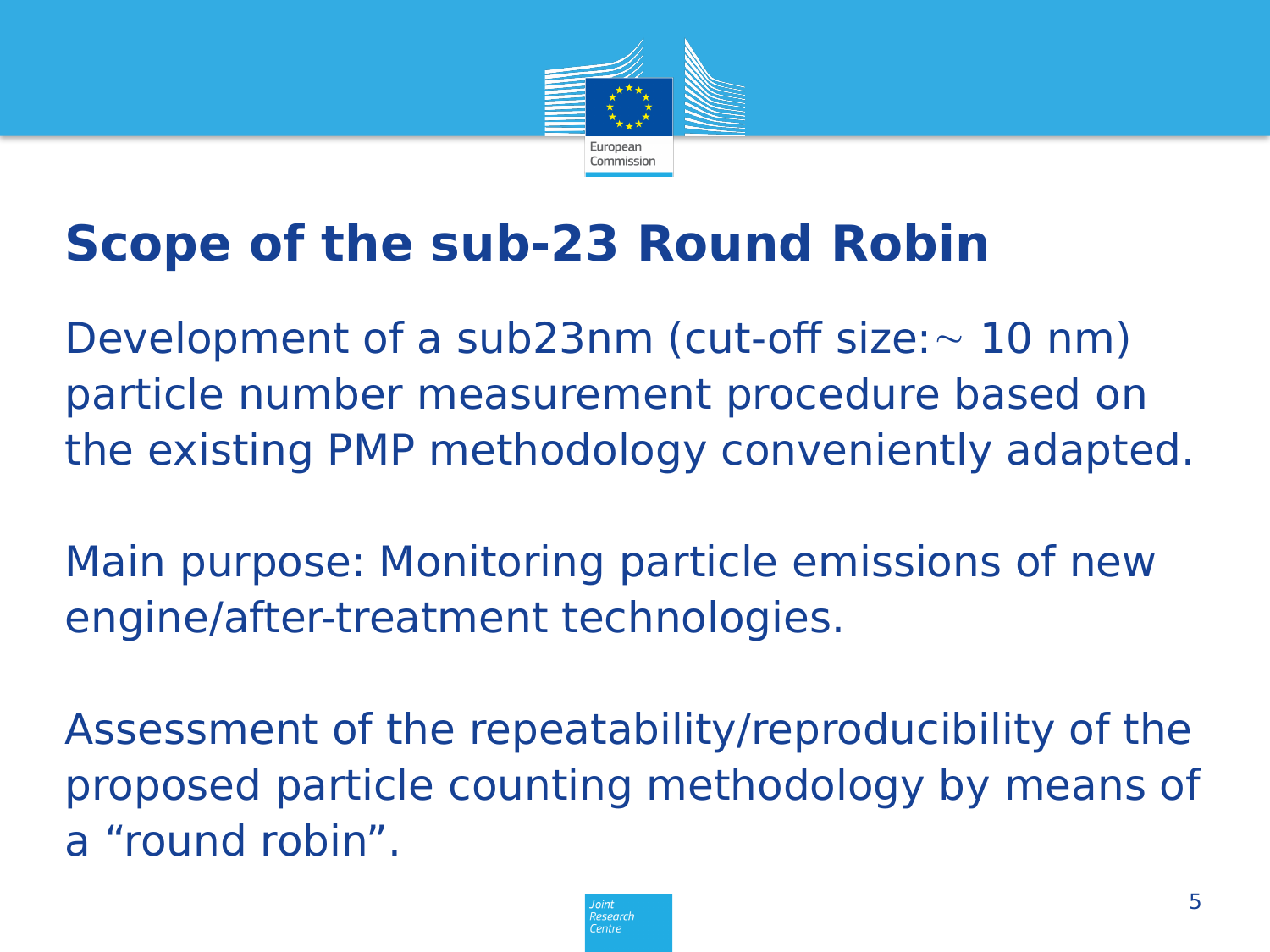

# Scope of the sub-23 Round Robin
Development of a sub23nm (cut-off size:∼ 10 nm) particle number measurement procedure based on the existing PMP methodology conveniently adapted.

Main purpose: Monitoring particle emissions of new engine/after-treatment technologies.

Assessment of the repeatability/reproducibility of the proposed particle counting methodology by means of a “round robin”.